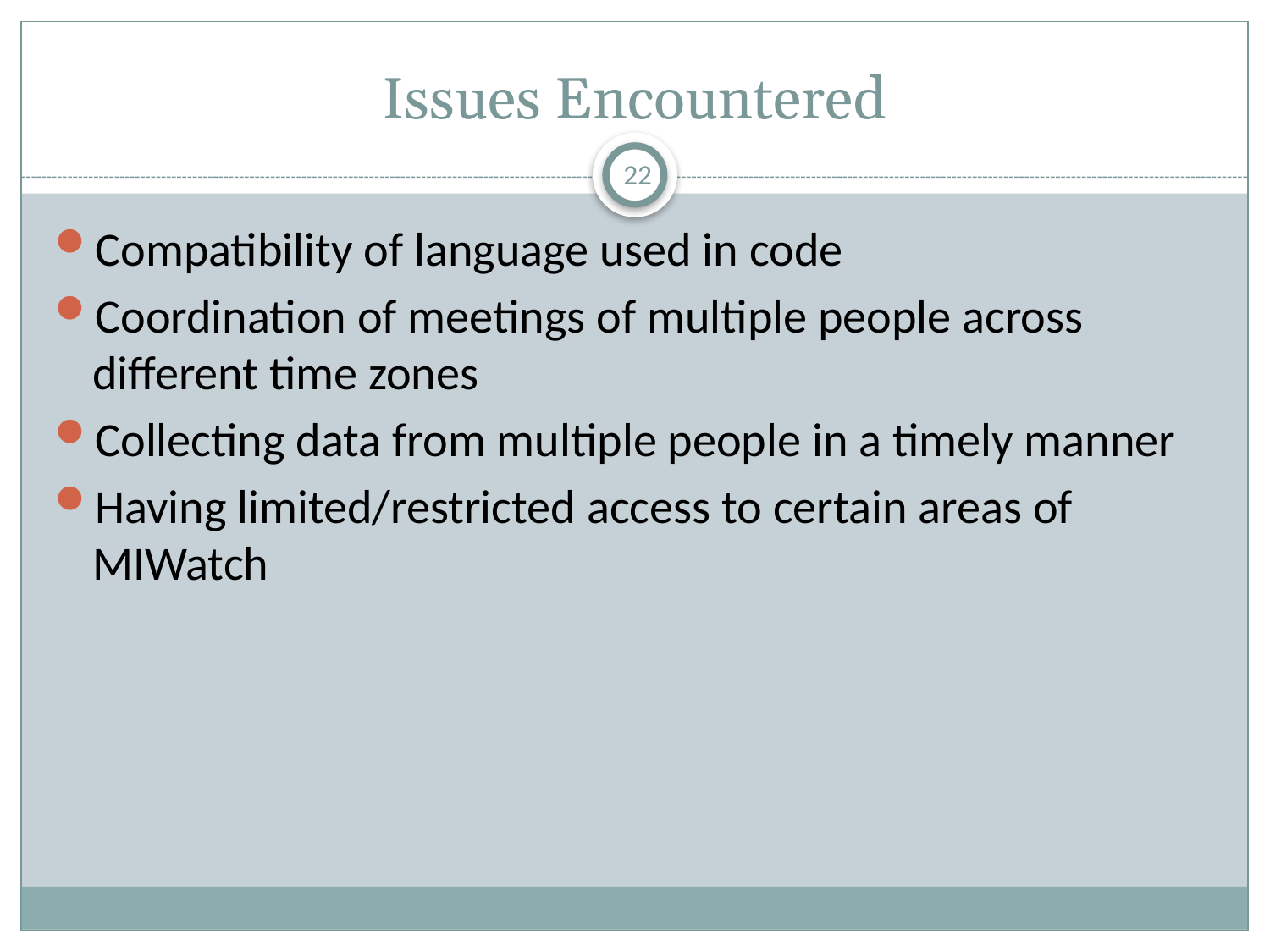

# Issues Encountered
22
Compatibility of language used in code
Coordination of meetings of multiple people across different time zones
Collecting data from multiple people in a timely manner
Having limited/restricted access to certain areas of MIWatch